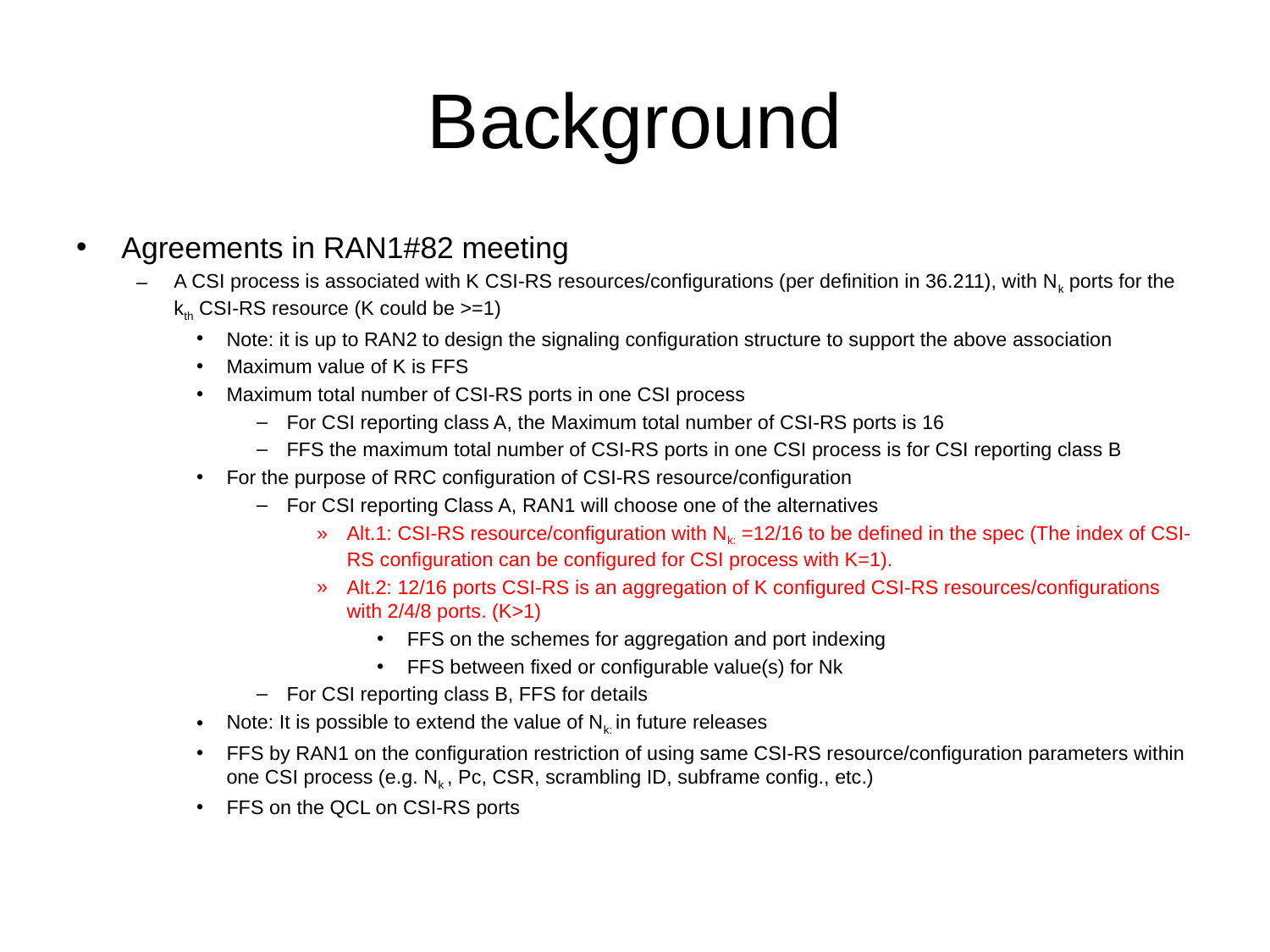

# Background
Agreements in RAN1#82 meeting
A CSI process is associated with K CSI-RS resources/configurations (per definition in 36.211), with Nk ports for the kth CSI-RS resource (K could be >=1)
Note: it is up to RAN2 to design the signaling configuration structure to support the above association
Maximum value of K is FFS
Maximum total number of CSI-RS ports in one CSI process
For CSI reporting class A, the Maximum total number of CSI-RS ports is 16
FFS the maximum total number of CSI-RS ports in one CSI process is for CSI reporting class B
For the purpose of RRC configuration of CSI-RS resource/configuration
For CSI reporting Class A, RAN1 will choose one of the alternatives
Alt.1: CSI-RS resource/configuration with Nk: =12/16 to be defined in the spec (The index of CSI-RS configuration can be configured for CSI process with K=1).
Alt.2: 12/16 ports CSI-RS is an aggregation of K configured CSI-RS resources/configurations with 2/4/8 ports. (K>1)
FFS on the schemes for aggregation and port indexing
FFS between fixed or configurable value(s) for Nk
For CSI reporting class B, FFS for details
Note: It is possible to extend the value of Nk: in future releases
FFS by RAN1 on the configuration restriction of using same CSI-RS resource/configuration parameters within one CSI process (e.g. Nk , Pc, CSR, scrambling ID, subframe config., etc.)
FFS on the QCL on CSI-RS ports